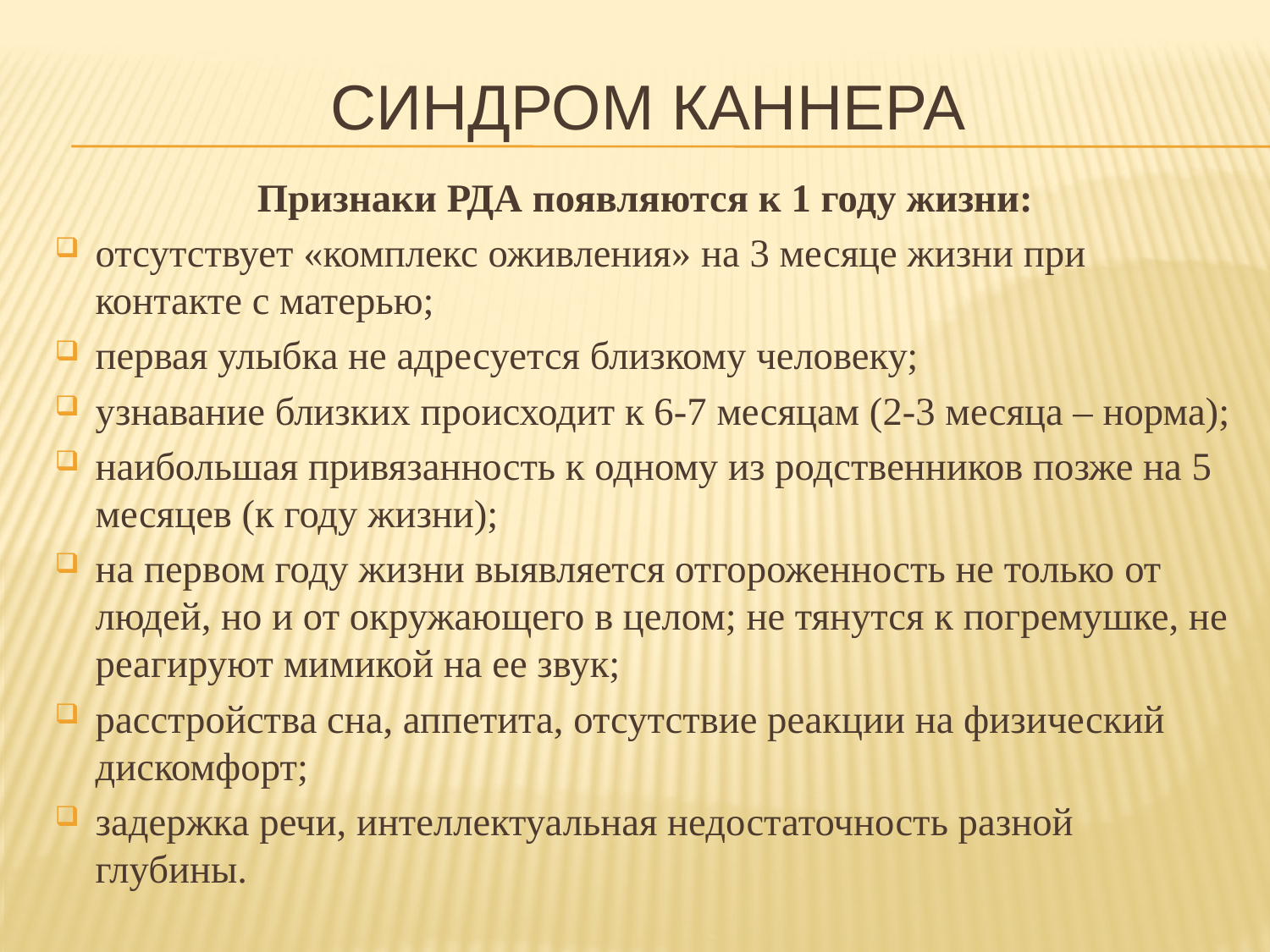

# Синдром кАННЕРА
Признаки РДА появляются к 1 году жизни:
отсутствует «комплекс оживления» на 3 месяце жизни при контакте с матерью;
первая улыбка не адресуется близкому человеку;
узнавание близких происходит к 6-7 месяцам (2-3 месяца – норма);
наибольшая привязанность к одному из родственников позже на 5 месяцев (к году жизни);
на первом году жизни выявляется отгороженность не только от людей, но и от окружающего в целом; не тянутся к погремушке, не реагируют мимикой на ее звук;
расстройства сна, аппетита, отсутствие реакции на физический дискомфорт;
задержка речи, интеллектуальная недостаточность разной глубины.